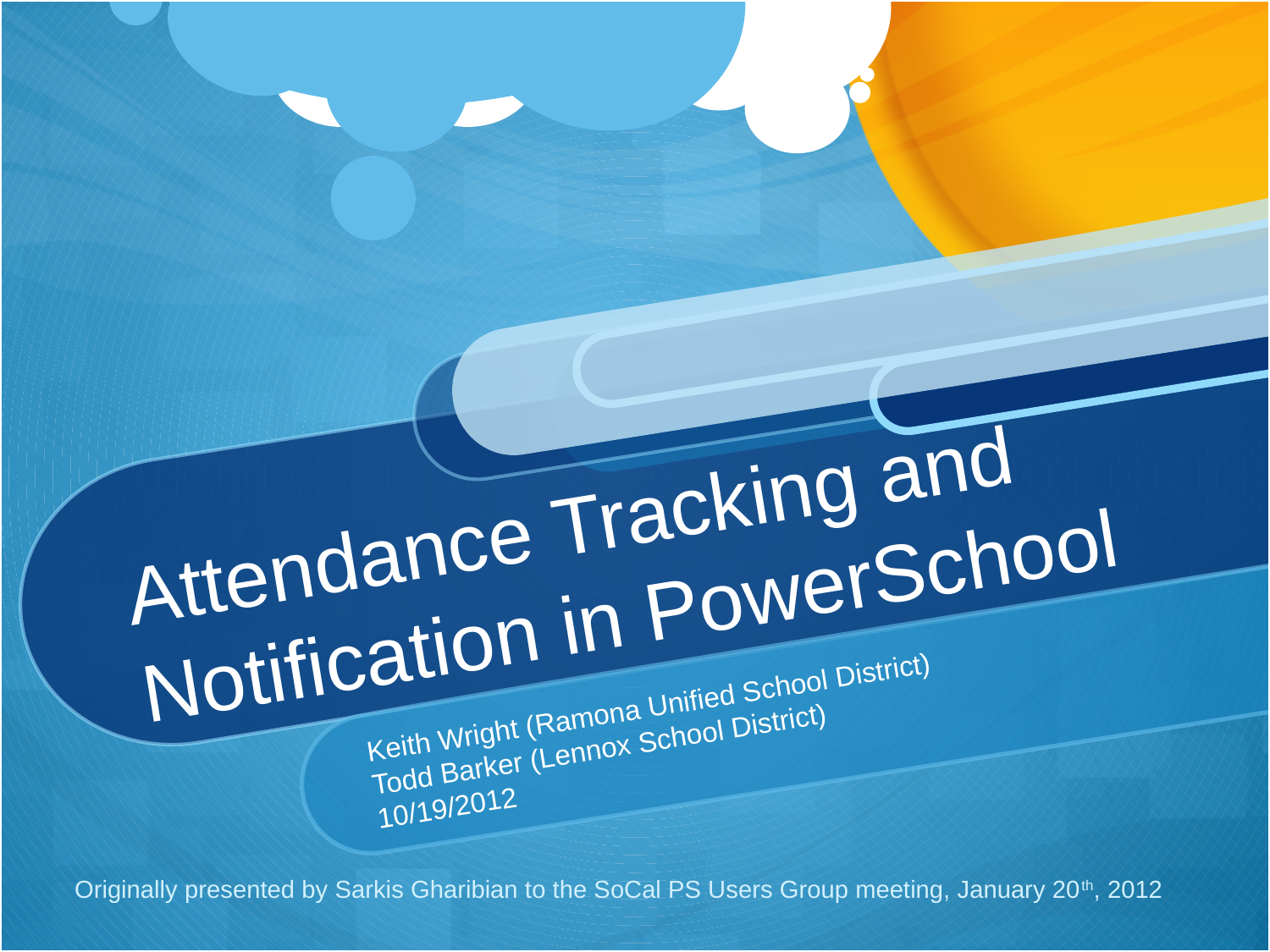

# Attendance Tracking and Notification in PowerSchool
Keith Wright (Ramona Unified School District)
Todd Barker (Lennox School District)
10/19/2012

Originally presented by Sarkis Gharibian to the SoCal PS Users Group meeting, January 20th, 2012